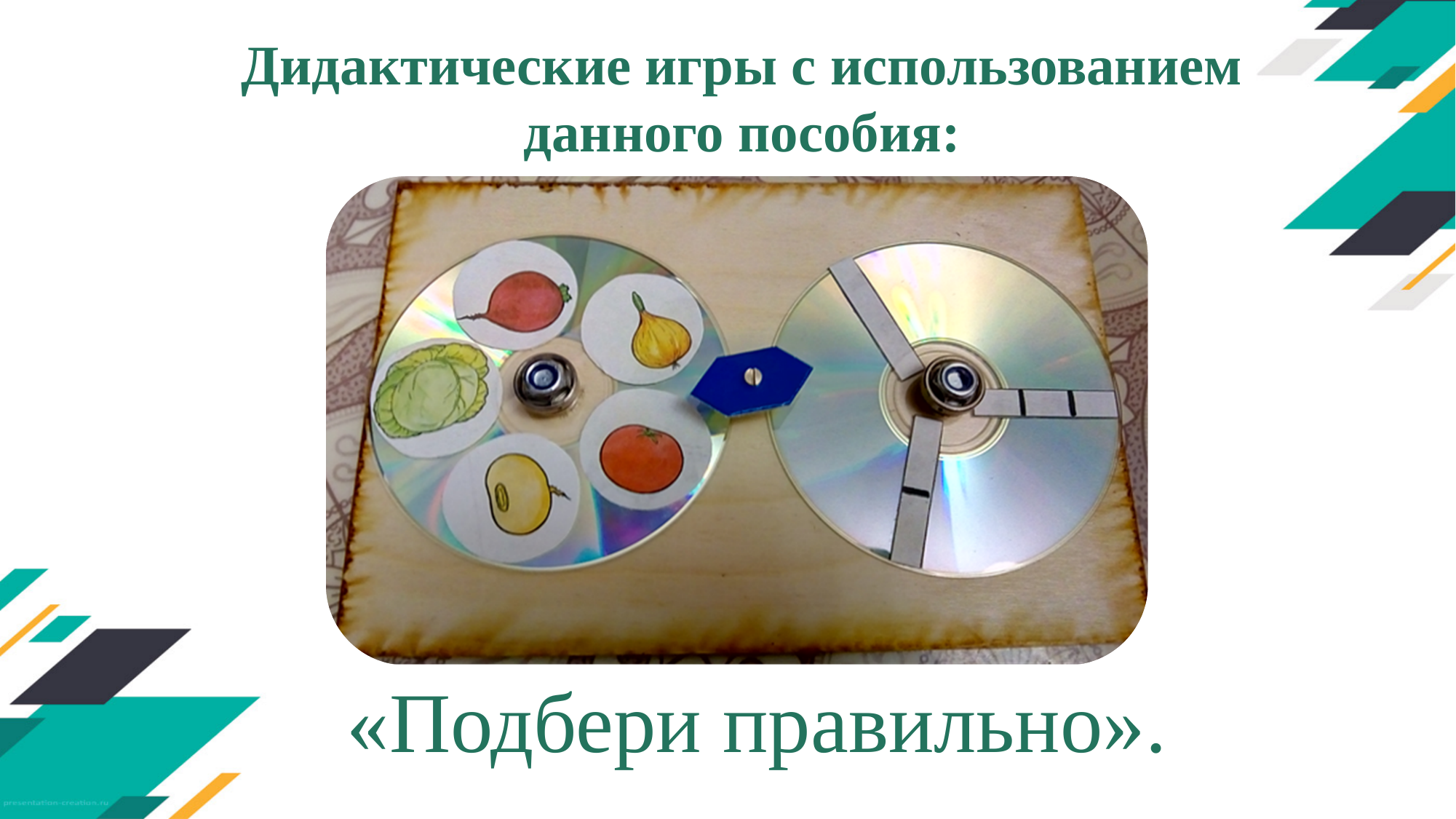

«Подбери правильно».
# Дидактические игры с использованием данного пособия: